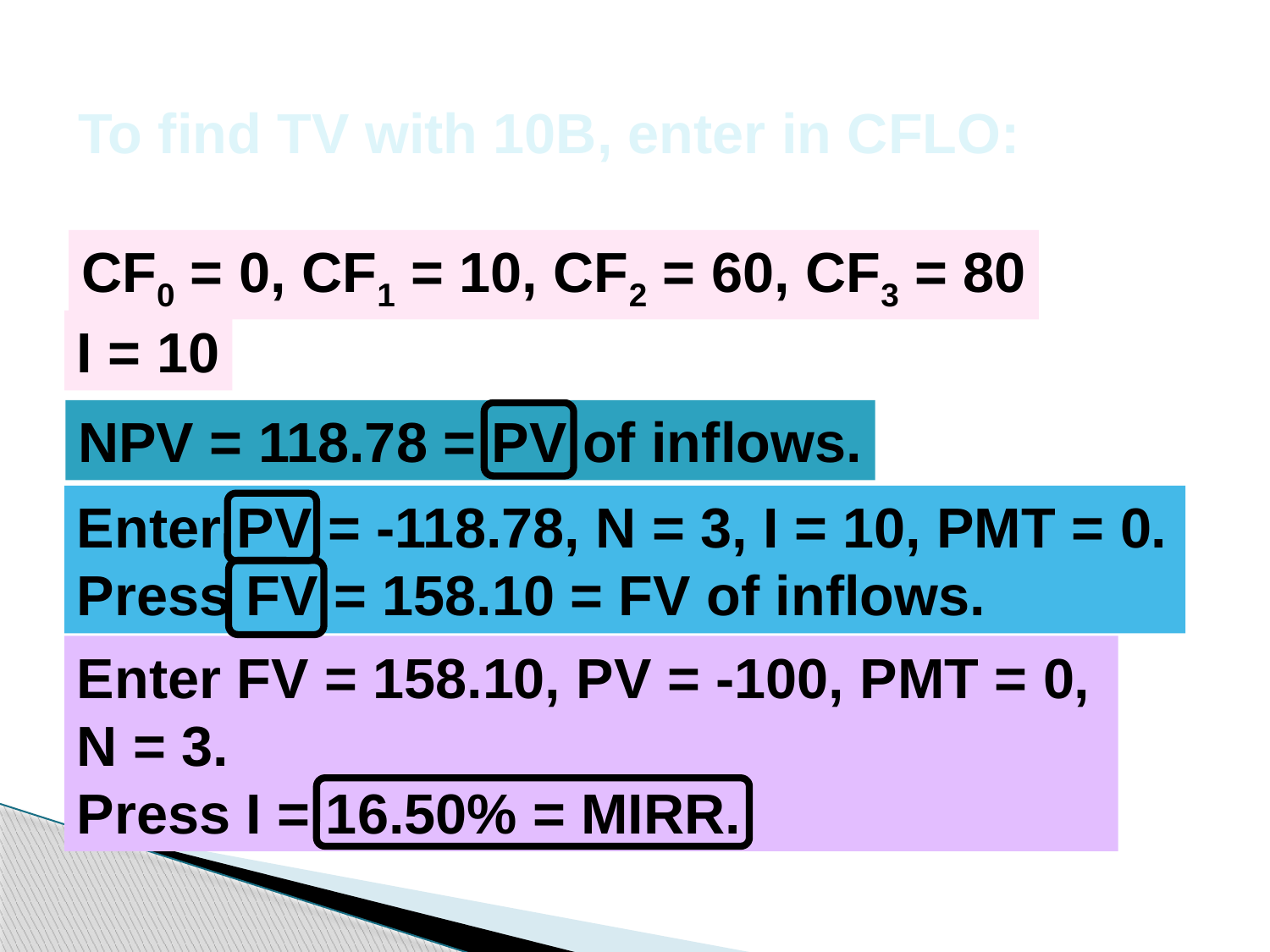

To find TV with 10B, enter in CFLO:
CF0 = 0, CF1 = 10, CF2 = 60, CF3 = 80
I = 10
NPV = 118.78 = PV of inflows.

Enter PV = -118.78, N = 3, I = 10, PMT = 0.
Press FV = 158.10 = FV of inflows.

Enter FV = 158.10, PV = -100, PMT = 0, N = 3.
Press I = 16.50% = MIRR.